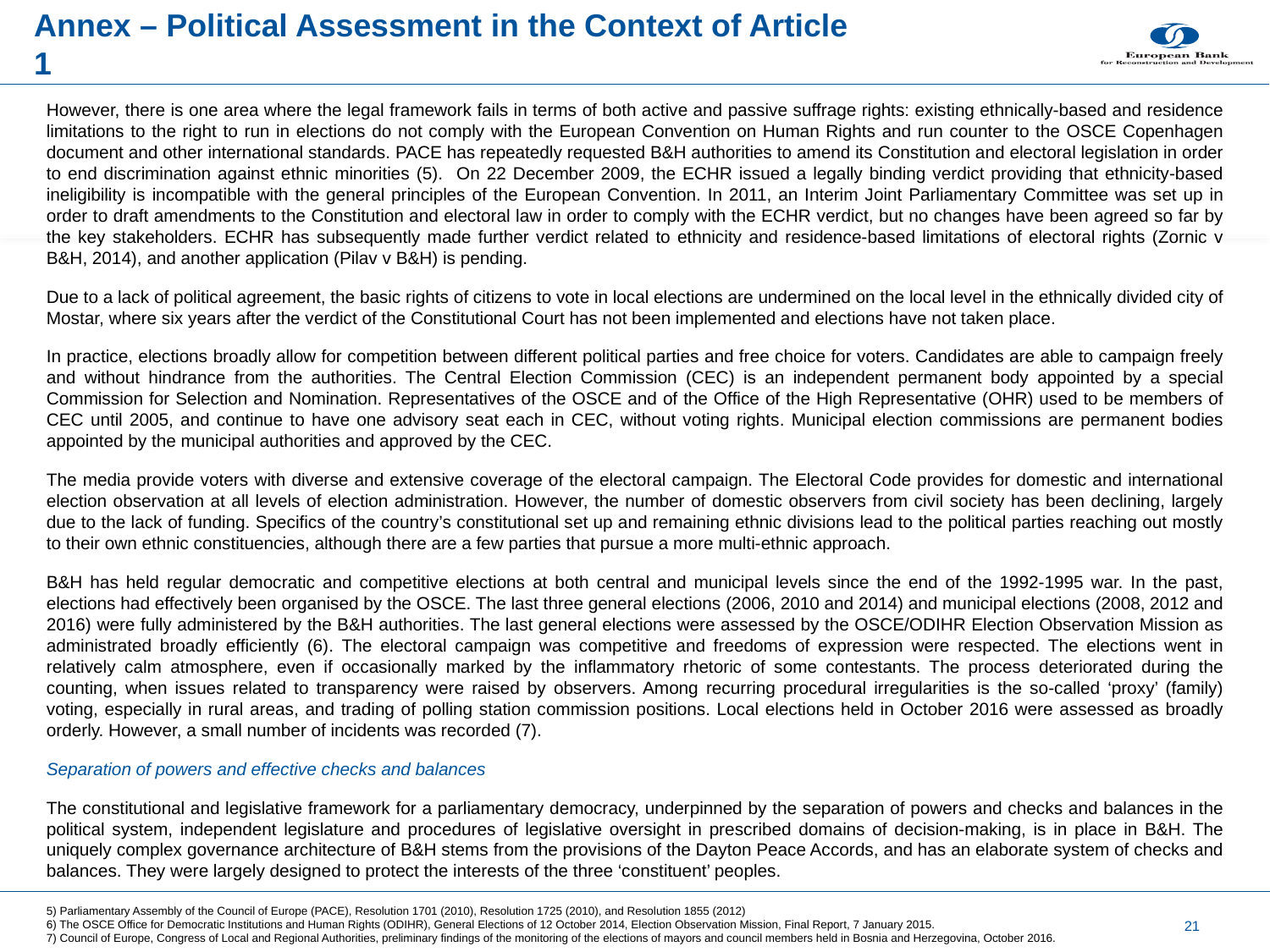

# Annex – Political Assessment in the Context of Article 1
However, there is one area where the legal framework fails in terms of both active and passive suffrage rights: existing ethnically-based and residence limitations to the right to run in elections do not comply with the European Convention on Human Rights and run counter to the OSCE Copenhagen document and other international standards. PACE has repeatedly requested B&H authorities to amend its Constitution and electoral legislation in order to end discrimination against ethnic minorities (5).  On 22 December 2009, the ECHR issued a legally binding verdict providing that ethnicity-based ineligibility is incompatible with the general principles of the European Convention. In 2011, an Interim Joint Parliamentary Committee was set up in order to draft amendments to the Constitution and electoral law in order to comply with the ECHR verdict, but no changes have been agreed so far by the key stakeholders. ECHR has subsequently made further verdict related to ethnicity and residence-based limitations of electoral rights (Zornic v B&H, 2014), and another application (Pilav v B&H) is pending.
Due to a lack of political agreement, the basic rights of citizens to vote in local elections are undermined on the local level in the ethnically divided city of Mostar, where six years after the verdict of the Constitutional Court has not been implemented and elections have not taken place.
In practice, elections broadly allow for competition between different political parties and free choice for voters. Candidates are able to campaign freely and without hindrance from the authorities. The Central Election Commission (CEC) is an independent permanent body appointed by a special Commission for Selection and Nomination. Representatives of the OSCE and of the Office of the High Representative (OHR) used to be members of CEC until 2005, and continue to have one advisory seat each in CEC, without voting rights. Municipal election commissions are permanent bodies appointed by the municipal authorities and approved by the CEC.
The media provide voters with diverse and extensive coverage of the electoral campaign. The Electoral Code provides for domestic and international election observation at all levels of election administration. However, the number of domestic observers from civil society has been declining, largely due to the lack of funding. Specifics of the country’s constitutional set up and remaining ethnic divisions lead to the political parties reaching out mostly to their own ethnic constituencies, although there are a few parties that pursue a more multi-ethnic approach.
B&H has held regular democratic and competitive elections at both central and municipal levels since the end of the 1992-1995 war. In the past, elections had effectively been organised by the OSCE. The last three general elections (2006, 2010 and 2014) and municipal elections (2008, 2012 and 2016) were fully administered by the B&H authorities. The last general elections were assessed by the OSCE/ODIHR Election Observation Mission as administrated broadly efficiently (6). The electoral campaign was competitive and freedoms of expression were respected. The elections went in relatively calm atmosphere, even if occasionally marked by the inflammatory rhetoric of some contestants. The process deteriorated during the counting, when issues related to transparency were raised by observers. Among recurring procedural irregularities is the so-called ‘proxy’ (family) voting, especially in rural areas, and trading of polling station commission positions. Local elections held in October 2016 were assessed as broadly orderly. However, a small number of incidents was recorded (7).
Separation of powers and effective checks and balances
The constitutional and legislative framework for a parliamentary democracy, underpinned by the separation of powers and checks and balances in the political system, independent legislature and procedures of legislative oversight in prescribed domains of decision-making, is in place in B&H. The uniquely complex governance architecture of B&H stems from the provisions of the Dayton Peace Accords, and has an elaborate system of checks and balances. They were largely designed to protect the interests of the three ‘constituent’ peoples.
5) Parliamentary Assembly of the Council of Europe (PACE), Resolution 1701 (2010), Resolution 1725 (2010), and Resolution 1855 (2012)
6) The OSCE Office for Democratic Institutions and Human Rights (ODIHR), General Elections of 12 October 2014, Election Observation Mission, Final Report, 7 January 2015.
7) Council of Europe, Congress of Local and Regional Authorities, preliminary findings of the monitoring of the elections of mayors and council members held in Bosnia and Herzegovina, October 2016.
21